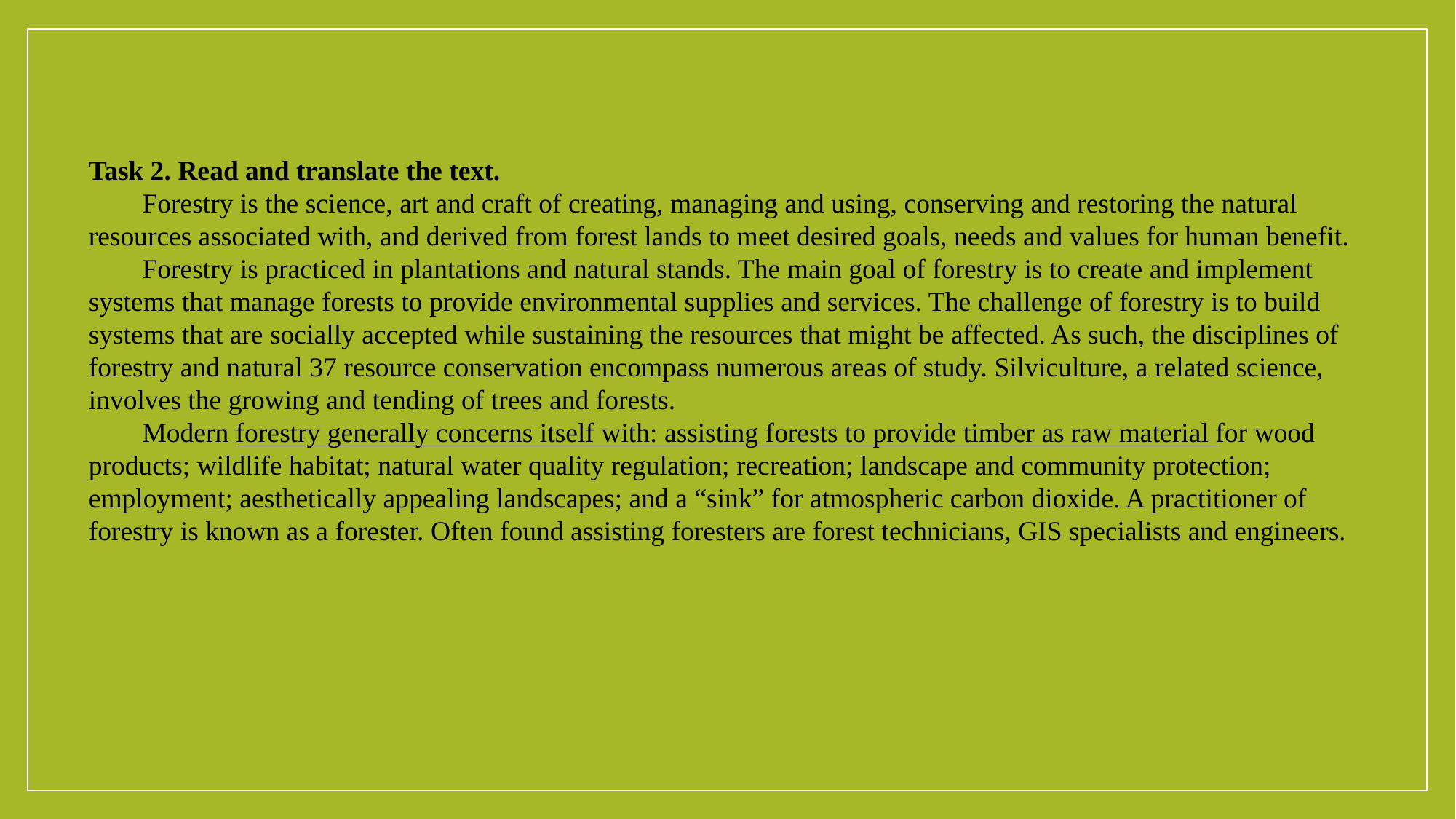

Task 2. Read and translate the text.
Forestry is the science, art and craft of creating, managing and using, conserving and restoring the natural resources associated with, and derived from forest lands to meet desired goals, needs and values for human benefit.
Forestry is practiced in plantations and natural stands. The main goal of forestry is to create and implement systems that manage forests to provide environmental supplies and services. The challenge of forestry is to build systems that are socially accepted while sustaining the resources that might be affected. As such, the disciplines of forestry and natural 37 resource conservation encompass numerous areas of study. Silviculture, a related science, involves the growing and tending of trees and forests.
Modern forestry generally concerns itself with: assisting forests to provide timber as raw material for wood products; wildlife habitat; natural water quality regulation; recreation; landscape and community protection; employment; aesthetically appealing landscapes; and a “sink” for atmospheric carbon dioxide. A practitioner of forestry is known as a forester. Often found assisting foresters are forest technicians, GIS specialists and engineers.